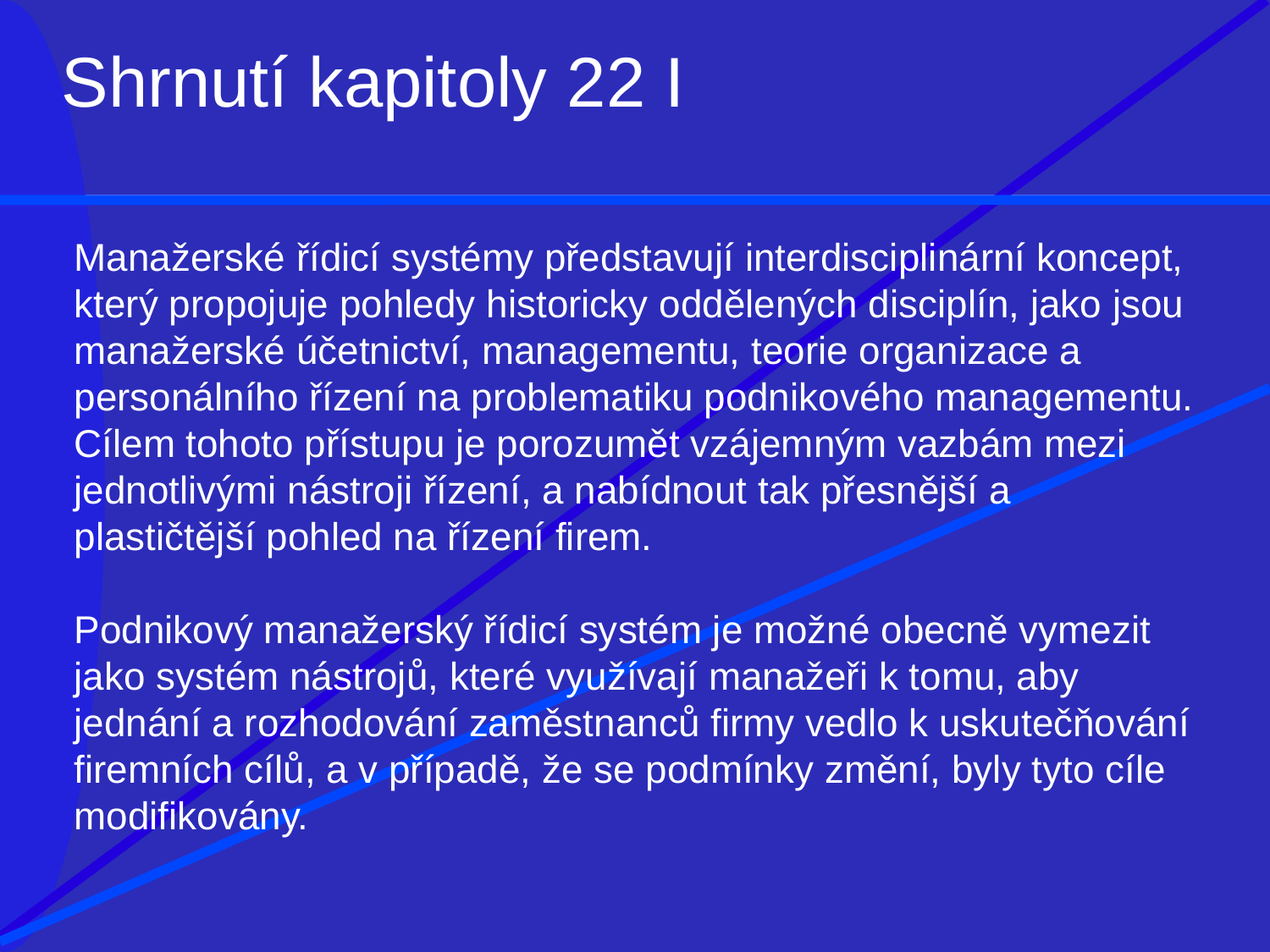

# Shrnutí kapitoly 22 I
Manažerské řídicí systémy představují interdisciplinární koncept, který propojuje pohledy historicky oddělených disciplín, jako jsou manažerské účetnictví, managementu, teorie organizace a personálního řízení na problematiku podnikového managementu. Cílem tohoto přístupu je porozumět vzájemným vazbám mezi jednotlivými nástroji řízení, a nabídnout tak přesnější a plastičtější pohled na řízení firem.

Podnikový manažerský řídicí systém je možné obecně vymezit jako systém nástrojů, které využívají manažeři k tomu, aby jednání a rozhodování zaměstnanců firmy vedlo k uskutečňování firemních cílů, a v případě, že se podmínky změní, byly tyto cíle modifikovány.